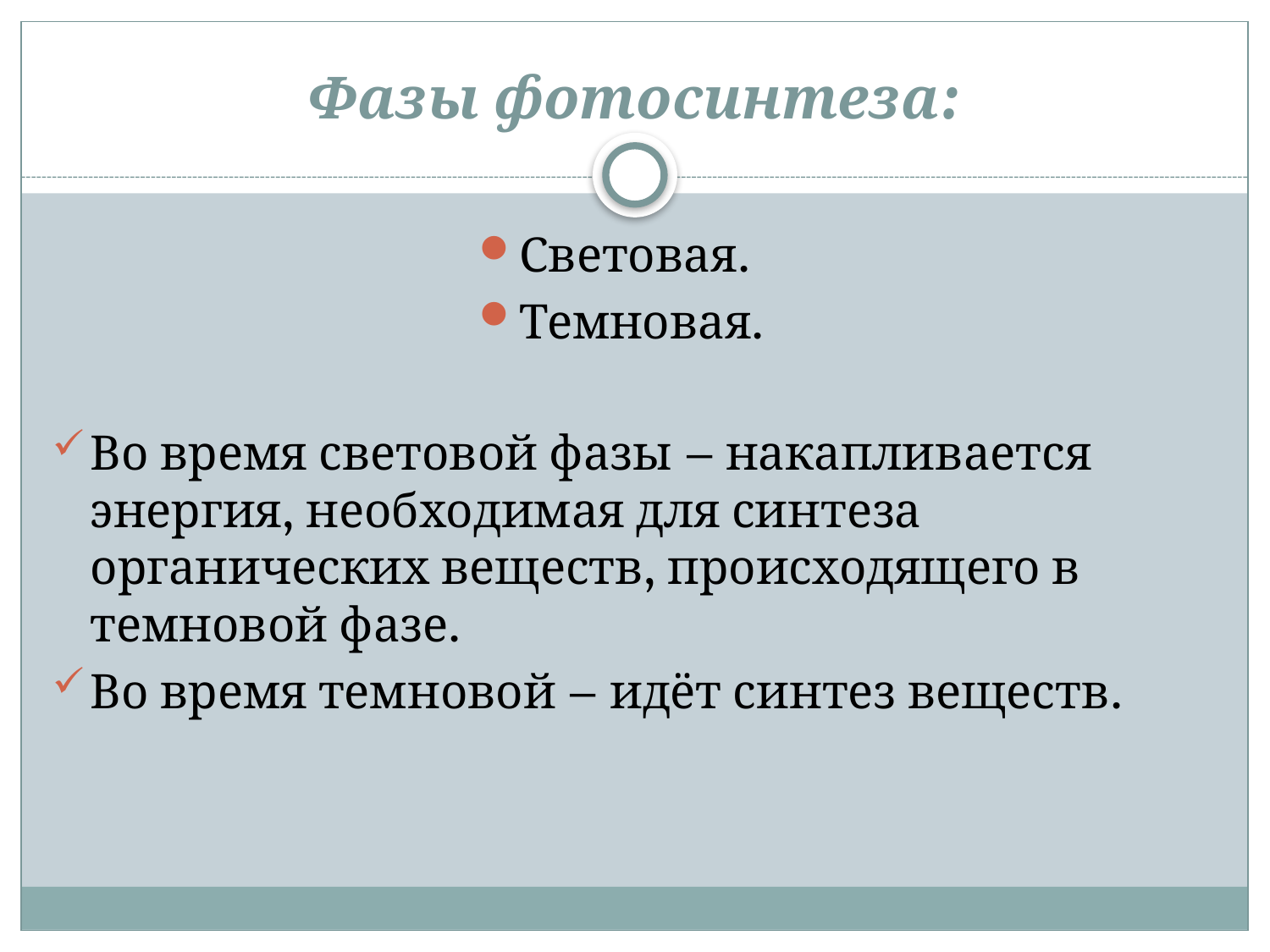

# Фазы фотосинтеза:
Световая.
Темновая.
Во время световой фазы – накапливается энергия, необходимая для синтеза органических веществ, происходящего в темновой фазе.
Во время темновой – идёт синтез веществ.